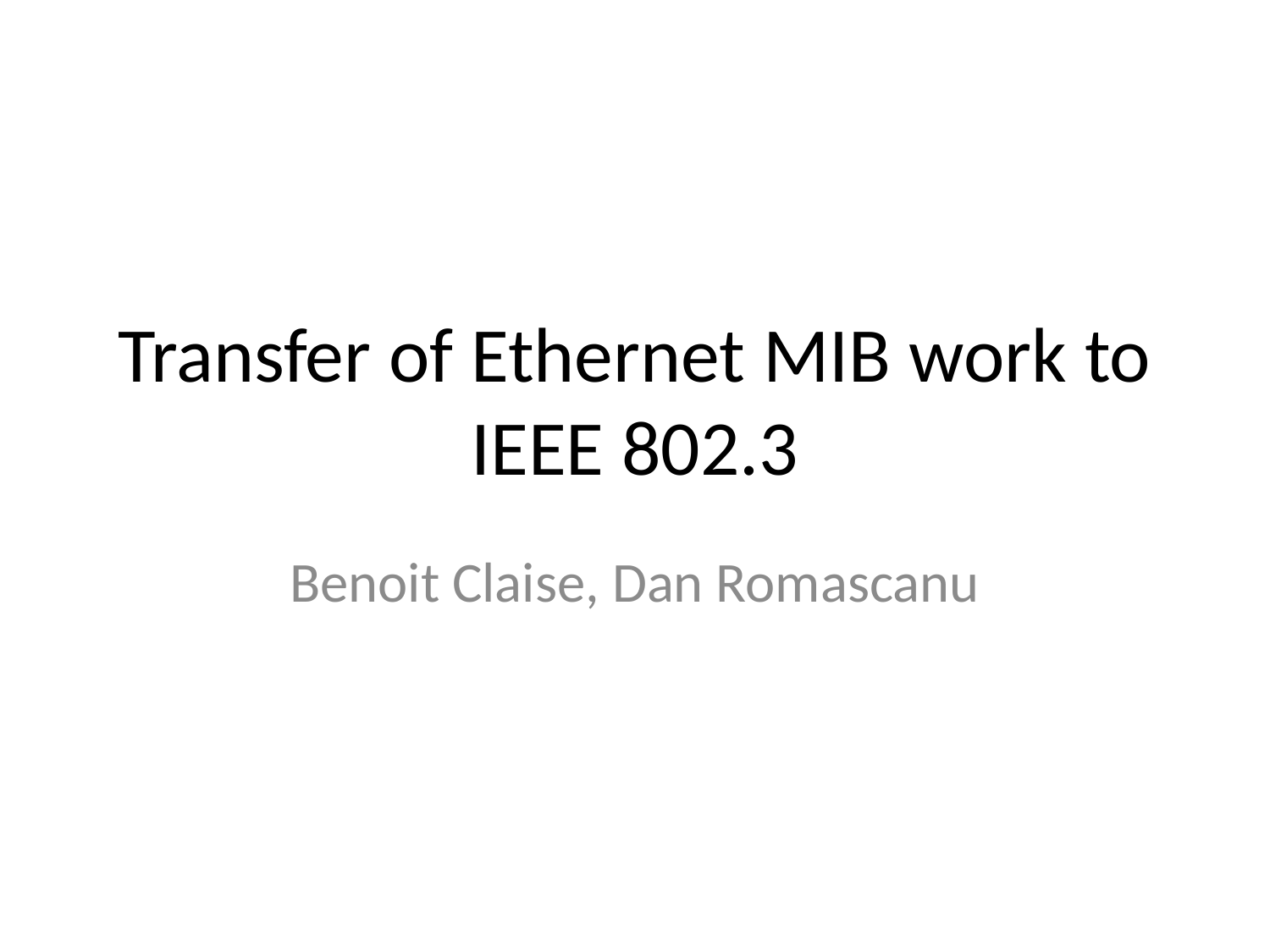

# Transfer of Ethernet MIB work to IEEE 802.3
Benoit Claise, Dan Romascanu